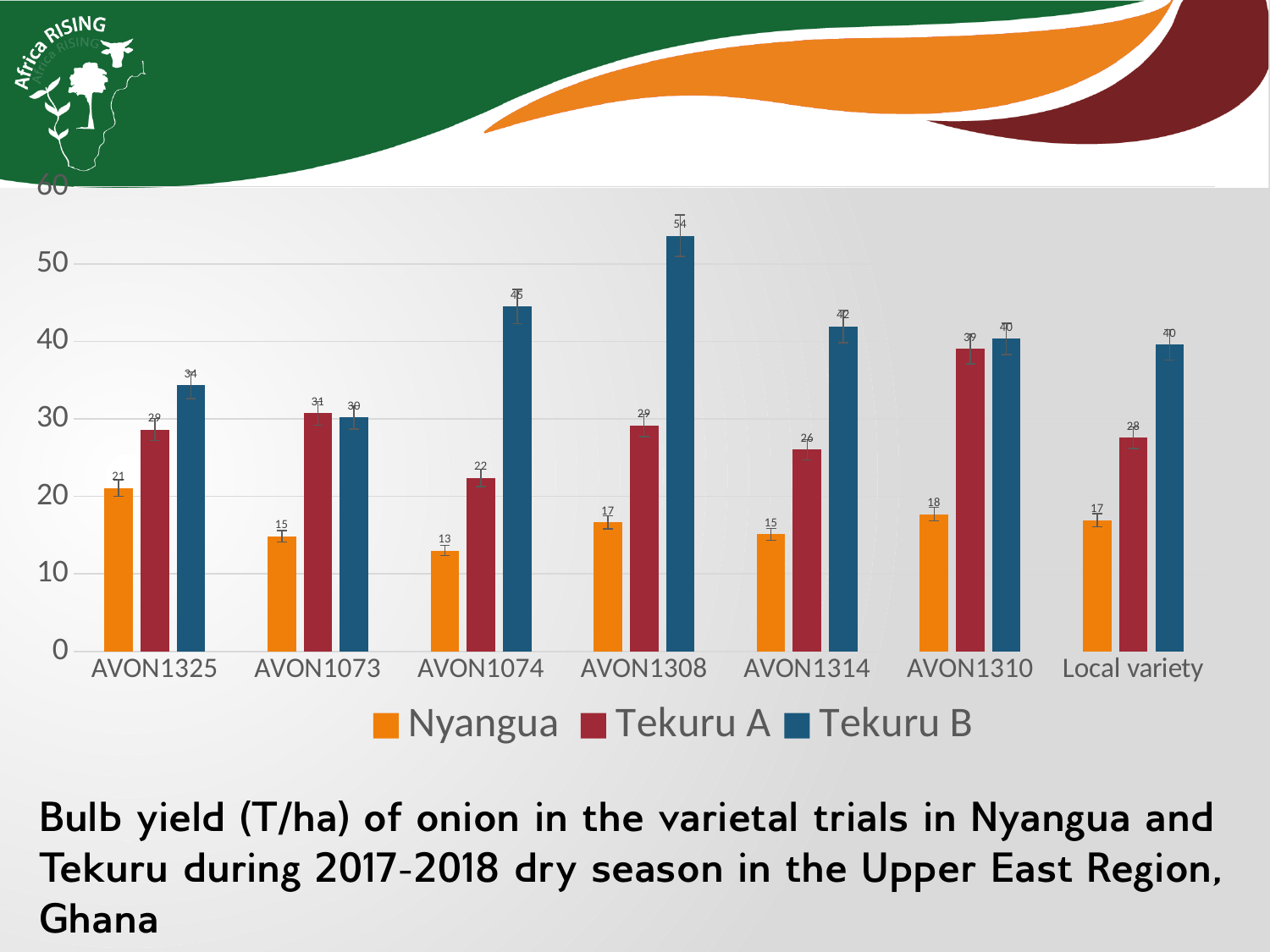

### Chart

| Category | Nyangua  | Tekuru A | Tekuru B |
|---|---|---|---|
| AVON1325 | 21.09 | 28.65 | 34.37 |
| AVON1073 | 14.84 | 30.73 | 30.21 |
| AVON1074 | 13.02 | 22.4 | 44.53 |
| AVON1308 | 16.67 | 29.17 | 53.65 |
| AVON1314 | 15.1 | 26.04 | 41.93 |
| AVON1310 | 17.71 | 39.06 | 40.36 |
| Local variety | 16.93 | 27.6 | 39.58 |
Bulb yield (T/ha) of onion in the varietal trials in Nyangua and Tekuru during 2017-2018 dry season in the Upper East Region, Ghana